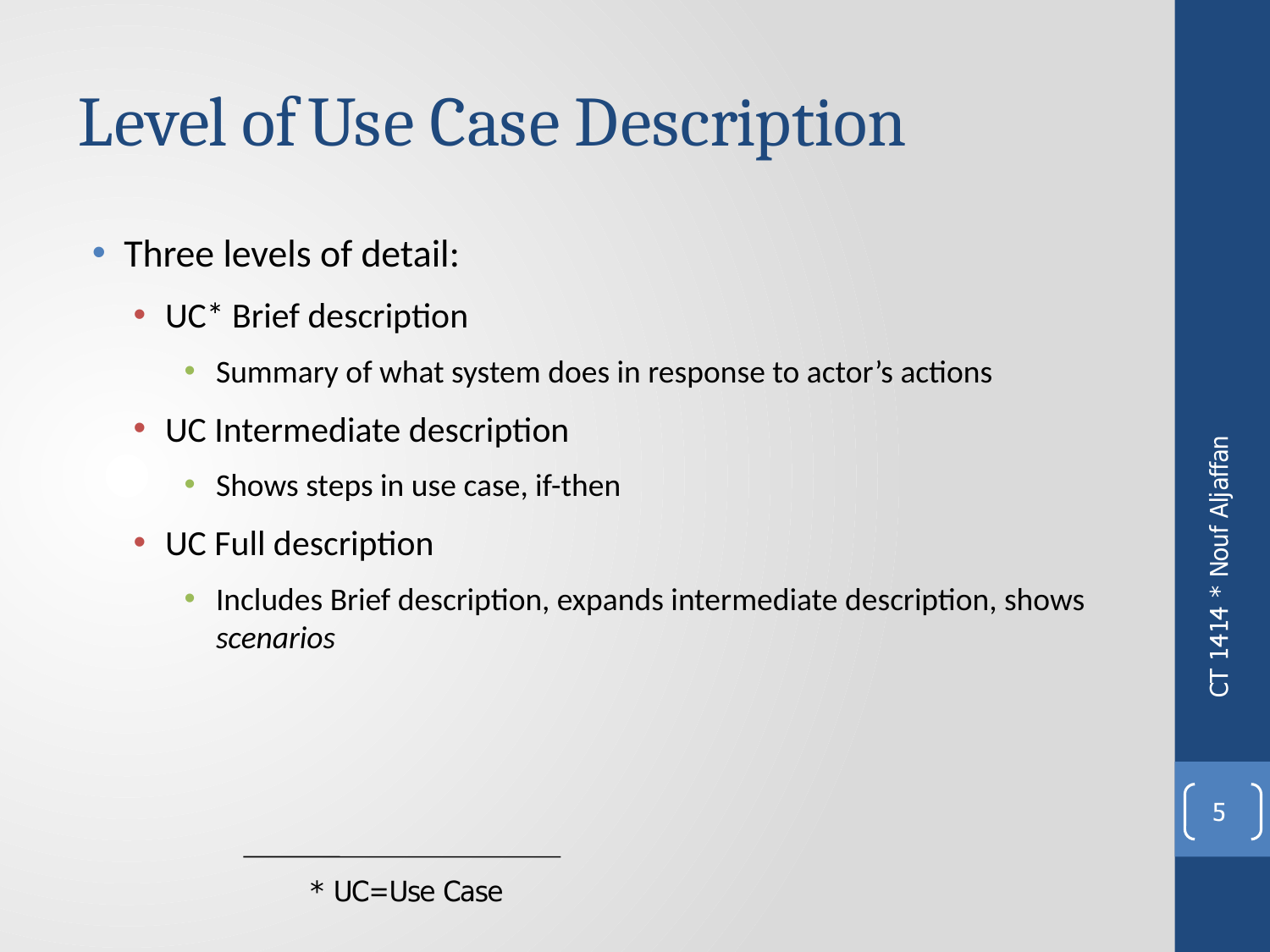

# Level of Use Case Description
Three levels of detail:
UC* Brief description
Summary of what system does in response to actor’s actions
UC Intermediate description
Shows steps in use case, if-then
UC Full description
Includes Brief description, expands intermediate description, shows scenarios
CT 1414 * Nouf Aljaffan
5

* UC=Use Case